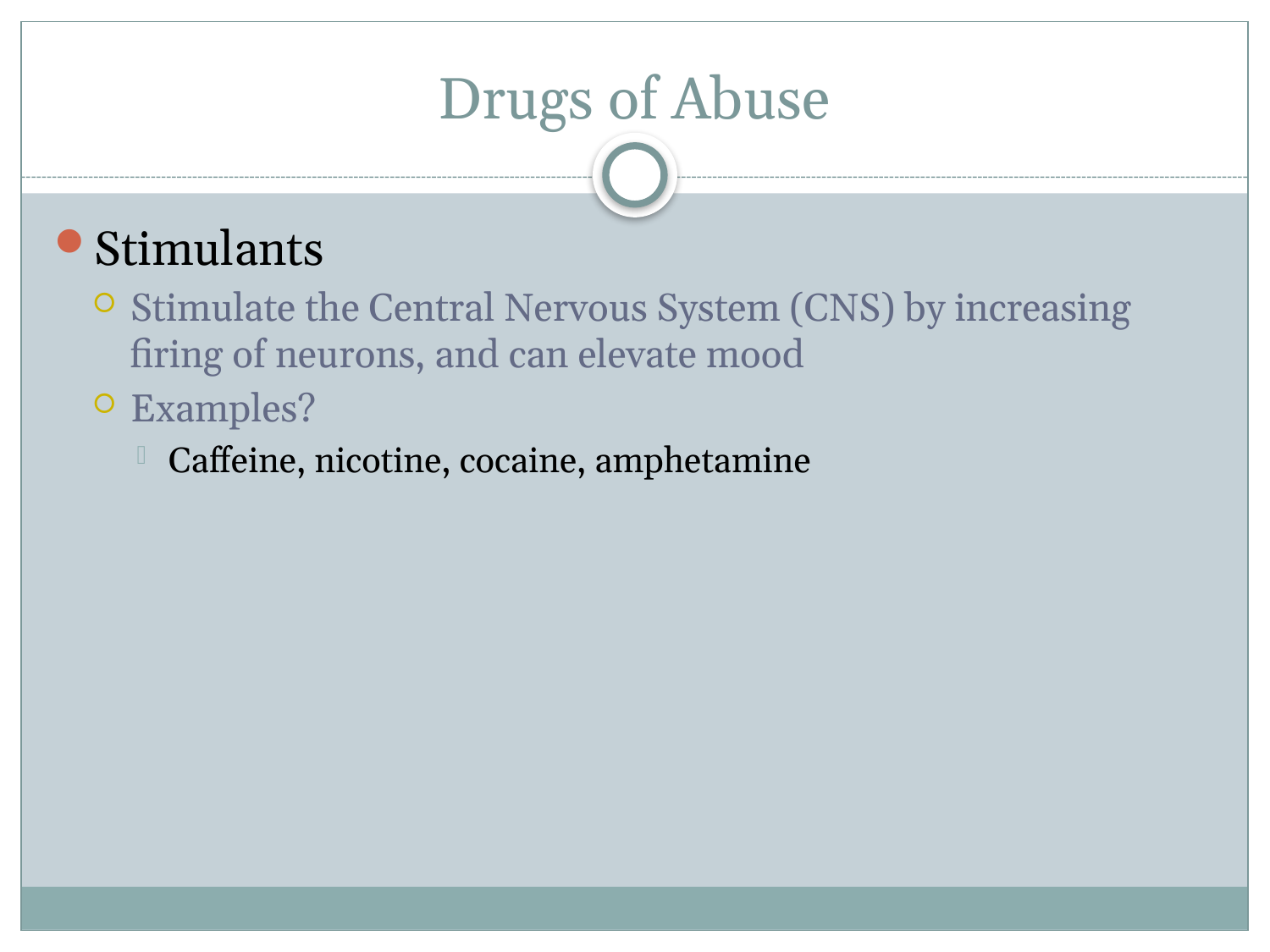

# Drugs of Abuse
Stimulants
Stimulate the Central Nervous System (CNS) by increasing firing of neurons, and can elevate mood
Examples?
Caffeine, nicotine, cocaine, amphetamine